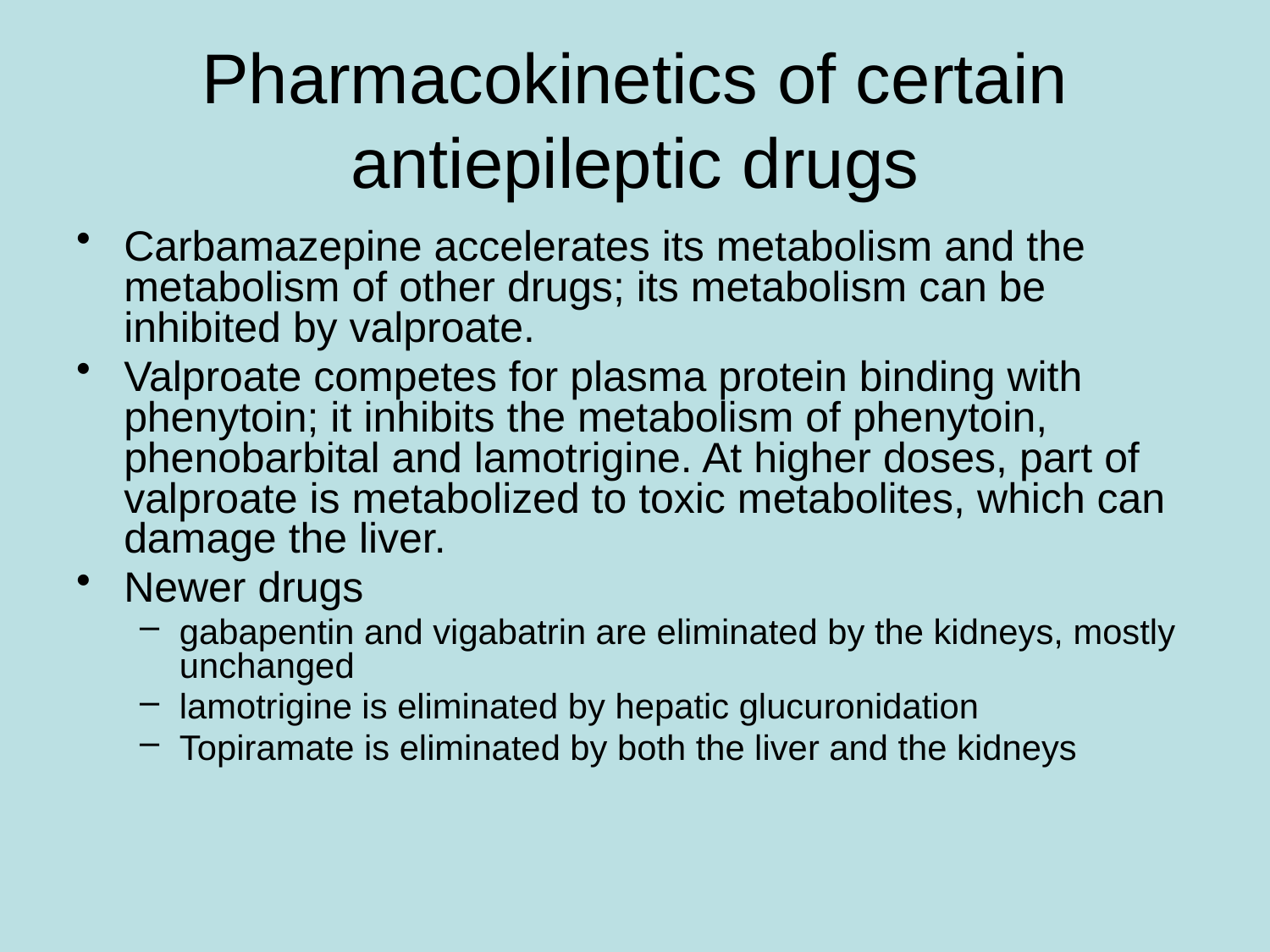

# Pharmacokinetics of certain antiepileptic drugs
Carbamazepine accelerates its metabolism and the metabolism of other drugs; its metabolism can be inhibited by valproate.
Valproate competes for plasma protein binding with phenytoin; it inhibits the metabolism of phenytoin, phenobarbital and lamotrigine. At higher doses, part of valproate is metabolized to toxic metabolites, which can damage the liver.
Newer drugs
gabapentin and vigabatrin are eliminated by the kidneys, mostly unchanged
lamotrigine is eliminated by hepatic glucuronidation
Topiramate is eliminated by both the liver and the kidneys